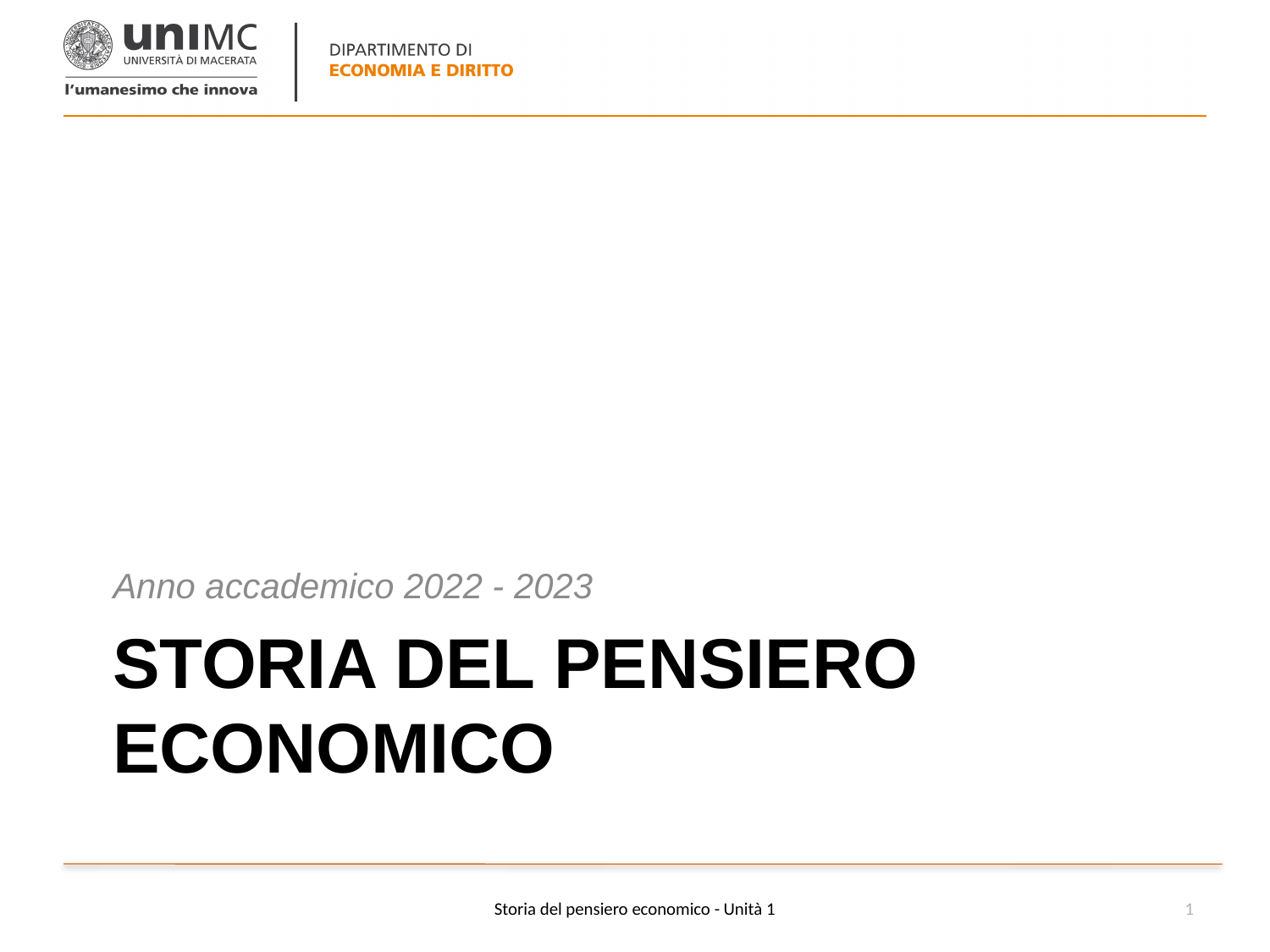

Anno accademico 2022 - 2023
# Storia del pensiero Economico
Storia del pensiero economico - Unità 1
1